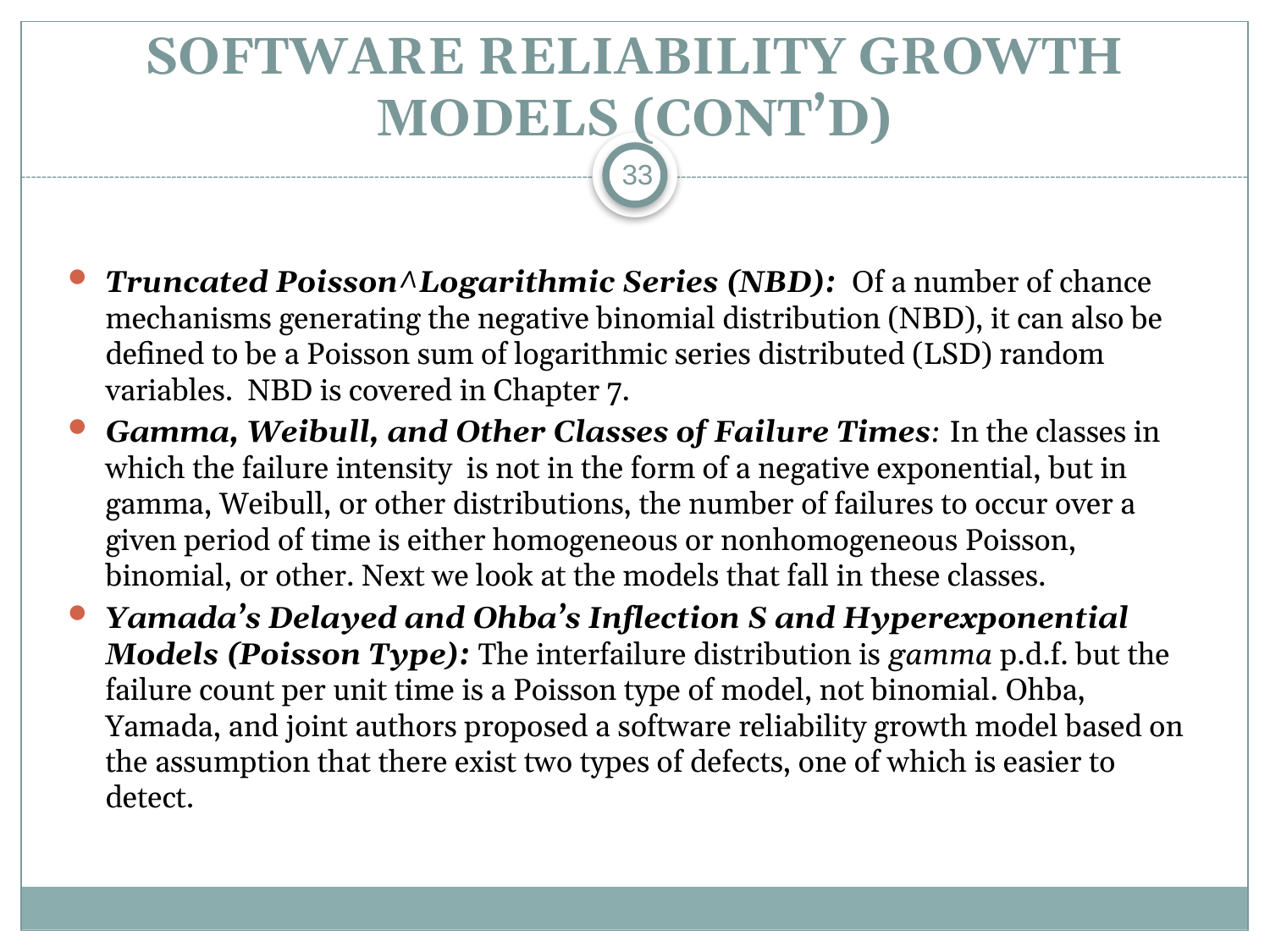

# Software Reliability Growth Models (CONT’D)
33
Truncated Poisson^Logarithmic Series (NBD):  Of a number of chance mechanisms generating the negative binomial distribution (NBD), it can also be defined to be a Poisson sum of logarithmic series distributed (LSD) random variables.  NBD is covered in Chapter 7.
Gamma, Weibull, and Other Classes of Failure Times: In the classes in which the failure intensity  is not in the form of a negative exponential, but in gamma, Weibull, or other distributions, the number of failures to occur over a given period of time is either homogeneous or nonhomogeneous Poisson, binomial, or other. Next we look at the models that fall in these classes.
Yamada’s Delayed and Ohba’s Inflection S and Hyperexponential Models (Poisson Type): The interfailure distribution is gamma p.d.f. but the failure count per unit time is a Poisson type of model, not binomial. Ohba, Yamada, and joint authors proposed a software reliability growth model based on the assumption that there exist two types of defects, one of which is easier to detect.